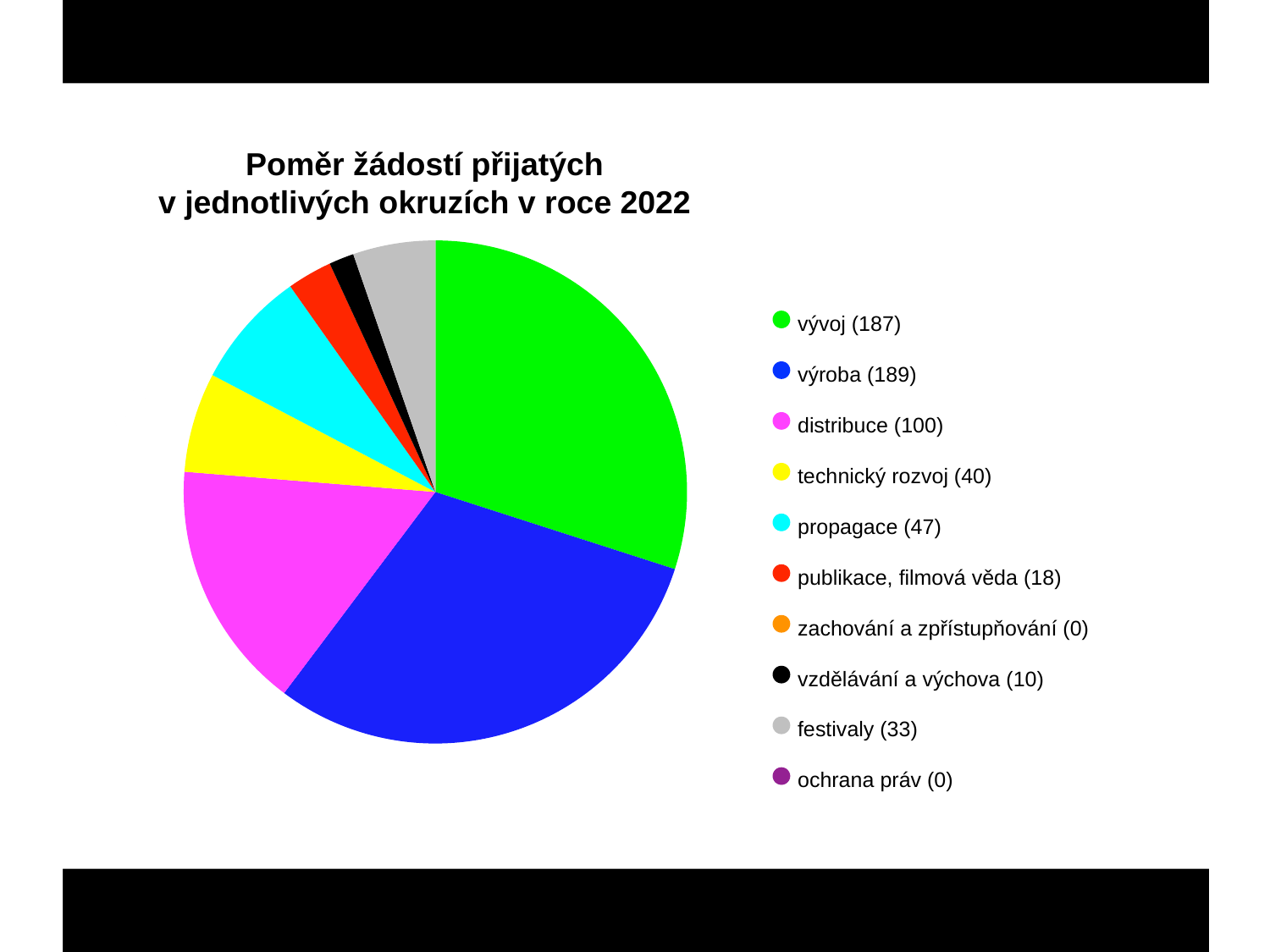

Poměr žádostí přijatých
v jednotlivých okruzích v roce 2022

### Chart

| Category | podané žádosti |
|---|---|
| Vývoj (187) | 187.0 |
| Výroba (189) | 189.0 |
| Distribuce (100) | 100.0 |
| Technický rozvoj (40) | 40.0 |
| Propagace (47) | 47.0 |
| Publikace, filmová věda (18) | 18.0 |
| Zachování a zpřístupňování (0) | 0.0 |
| Vzdělávání a výchova (10) | 10.0 |
| Festivaly (33) | 33.0 |
| Ochrana práv (0) | 0.0 |
vývoj (187)
výroba (189)
distribuce (100)
technický rozvoj (40)
propagace (47)
publikace, filmová věda (18)
zachování a zpřístupňování (0)
vzdělávání a výchova (10)
festivaly (33)
ochrana práv (0)

19